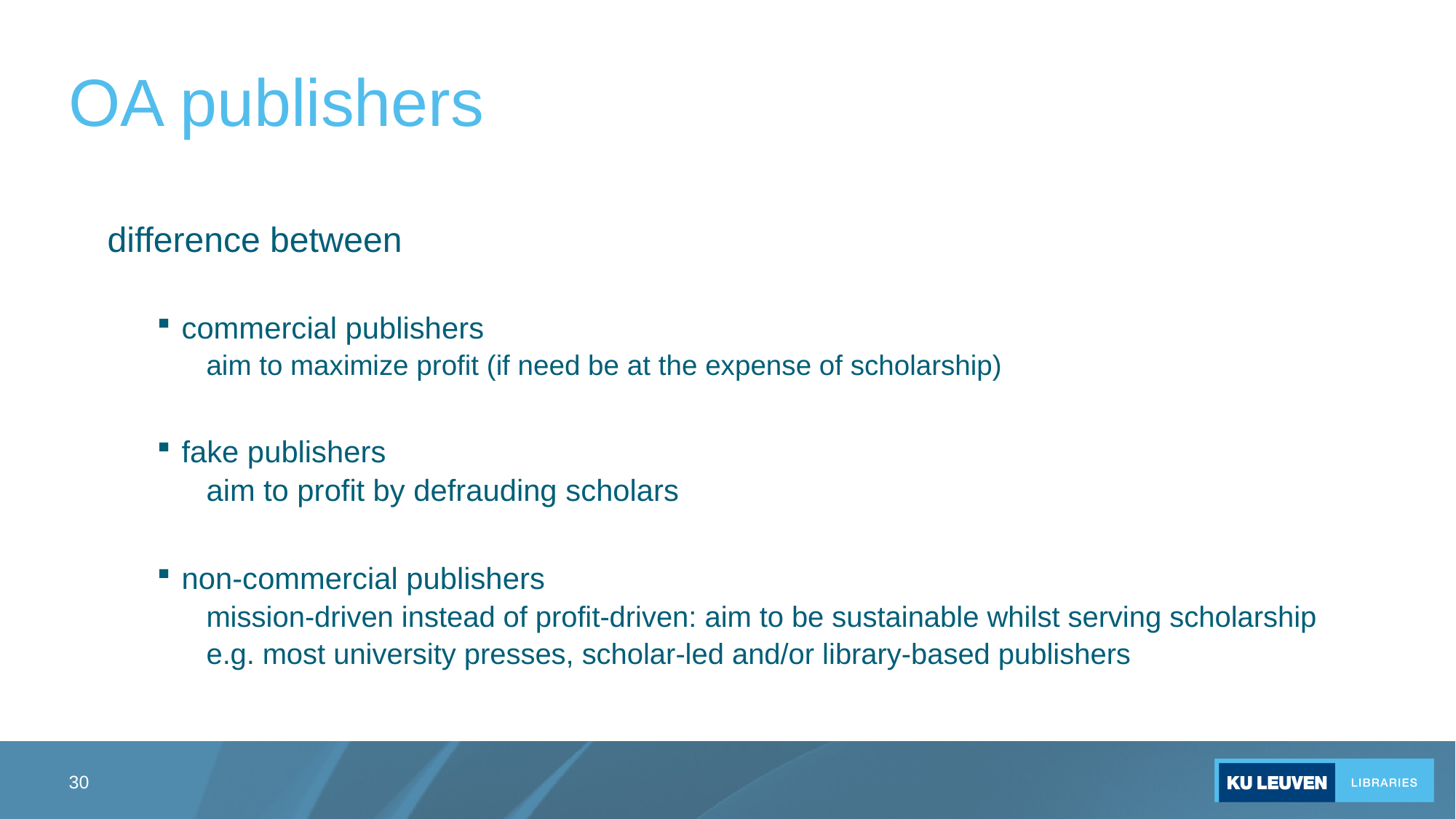

# OA publishers

difference between

commercial publishers
aim to maximize profit (if need be at the expense of scholarship)

fake publishers
aim to profit by defrauding scholars

non-commercial publishers
mission-driven instead of profit-driven: aim to be sustainable whilst serving scholarship
e.g. most university presses, scholar-led and/or library-based publishers

30